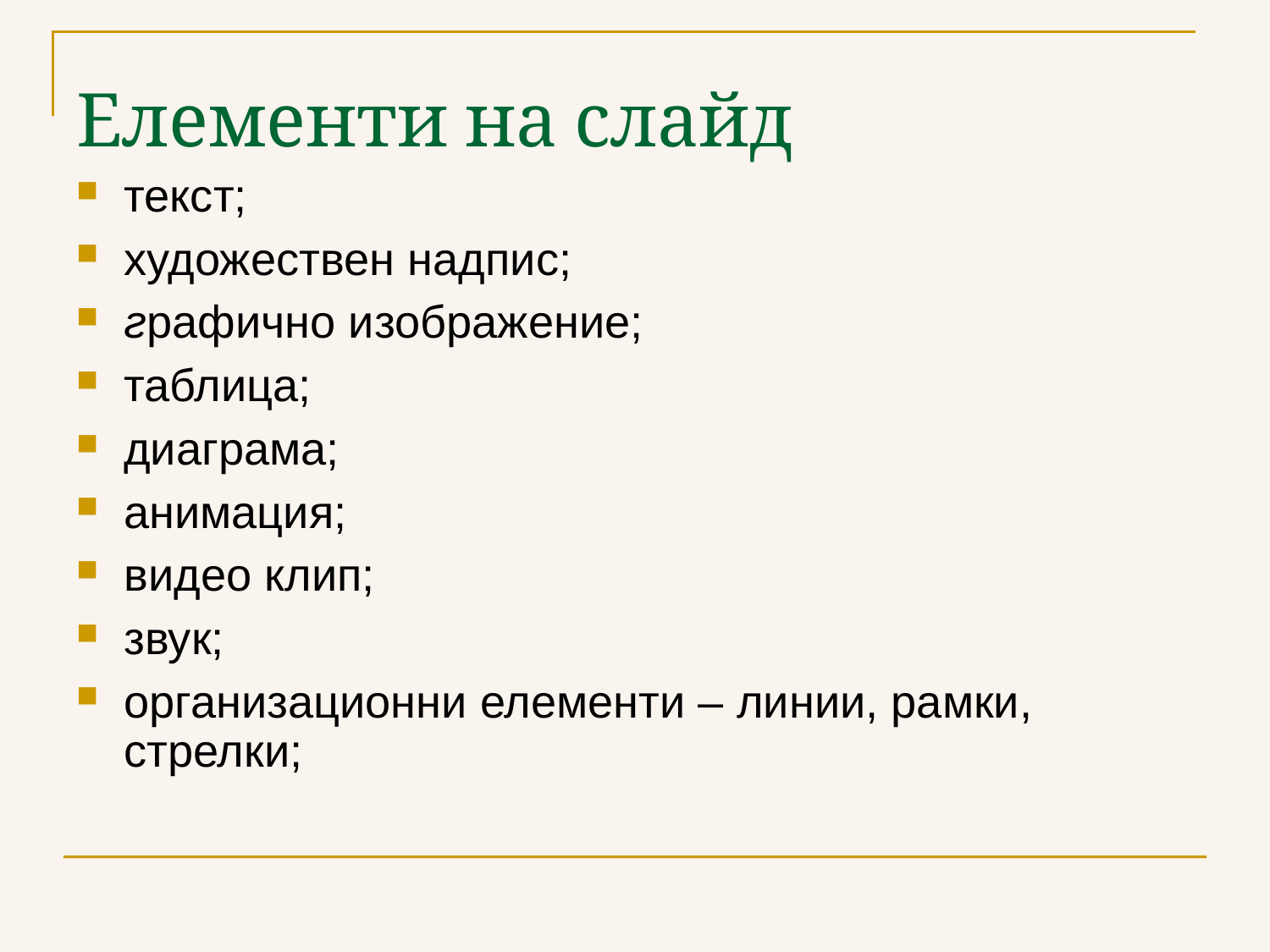

Елементи на слайд
текст;
художествен надпис;
графично изображение;
таблица;
диаграма;
анимация;
видео клип;
звук;
организационни елементи – линии, рамки, стрелки;